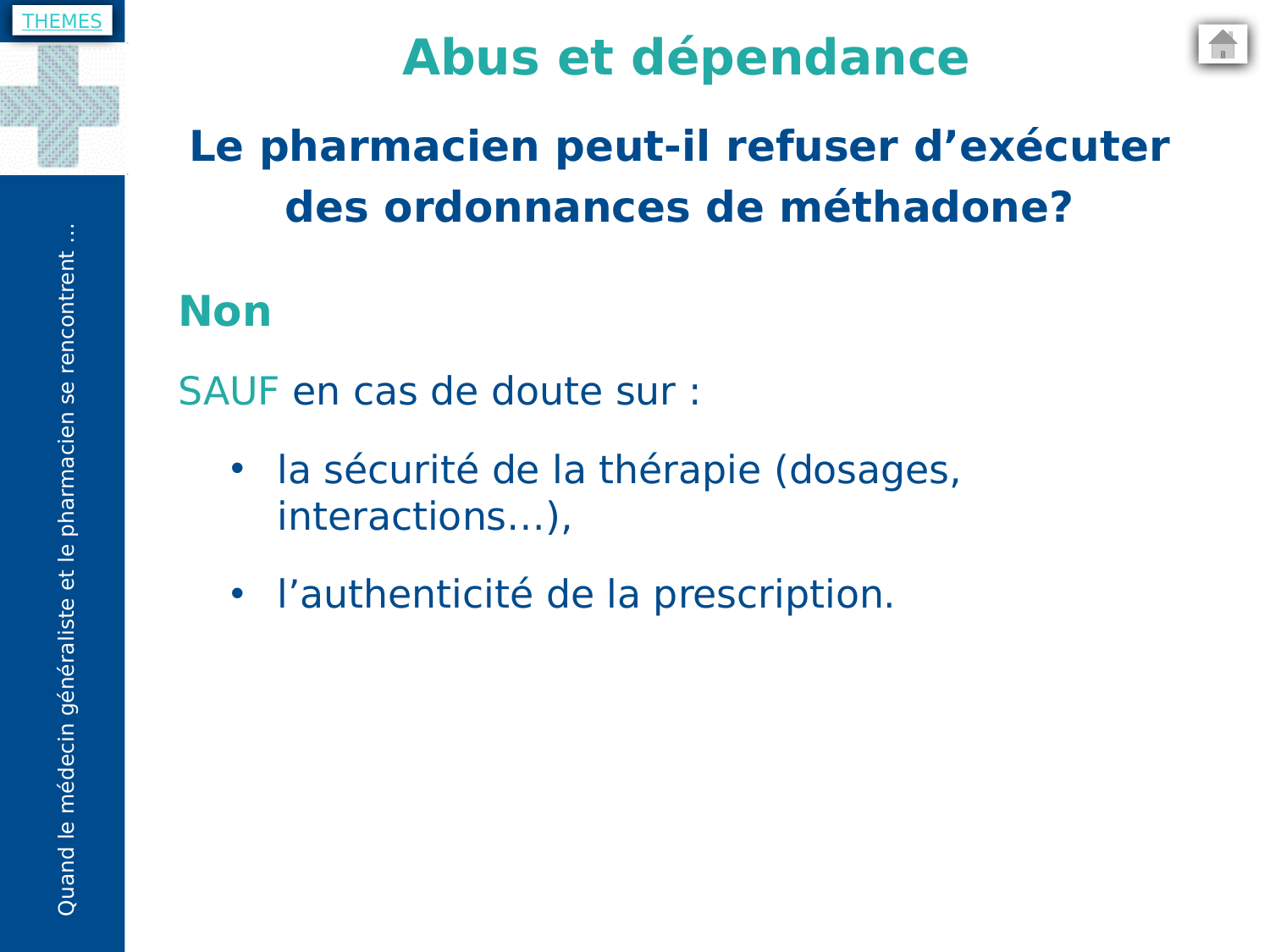

THEMES

Abus et dépendance
Le pharmacien peut-il refuser d’exécuter
des ordonnances de méthadone?
Non
SAUF en cas de doute sur :
la sécurité de la thérapie (dosages, interactions…),
l’authenticité de la prescription.